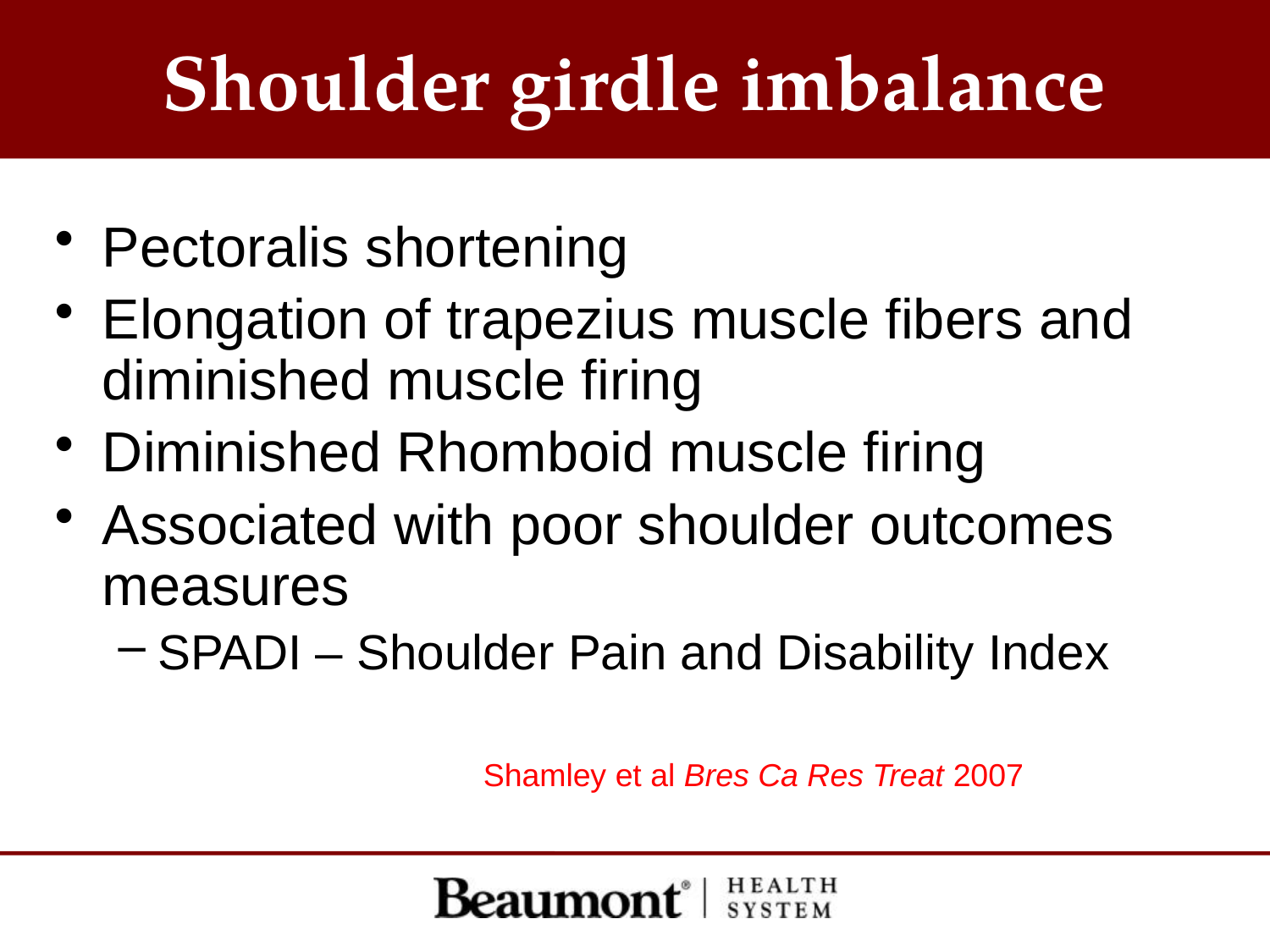

# Shoulder girdle imbalance
Pectoralis shortening
Elongation of trapezius muscle fibers and diminished muscle firing
Diminished Rhomboid muscle firing
Associated with poor shoulder outcomes measures
SPADI – Shoulder Pain and Disability Index

				Shamley et al Bres Ca Res Treat 2007